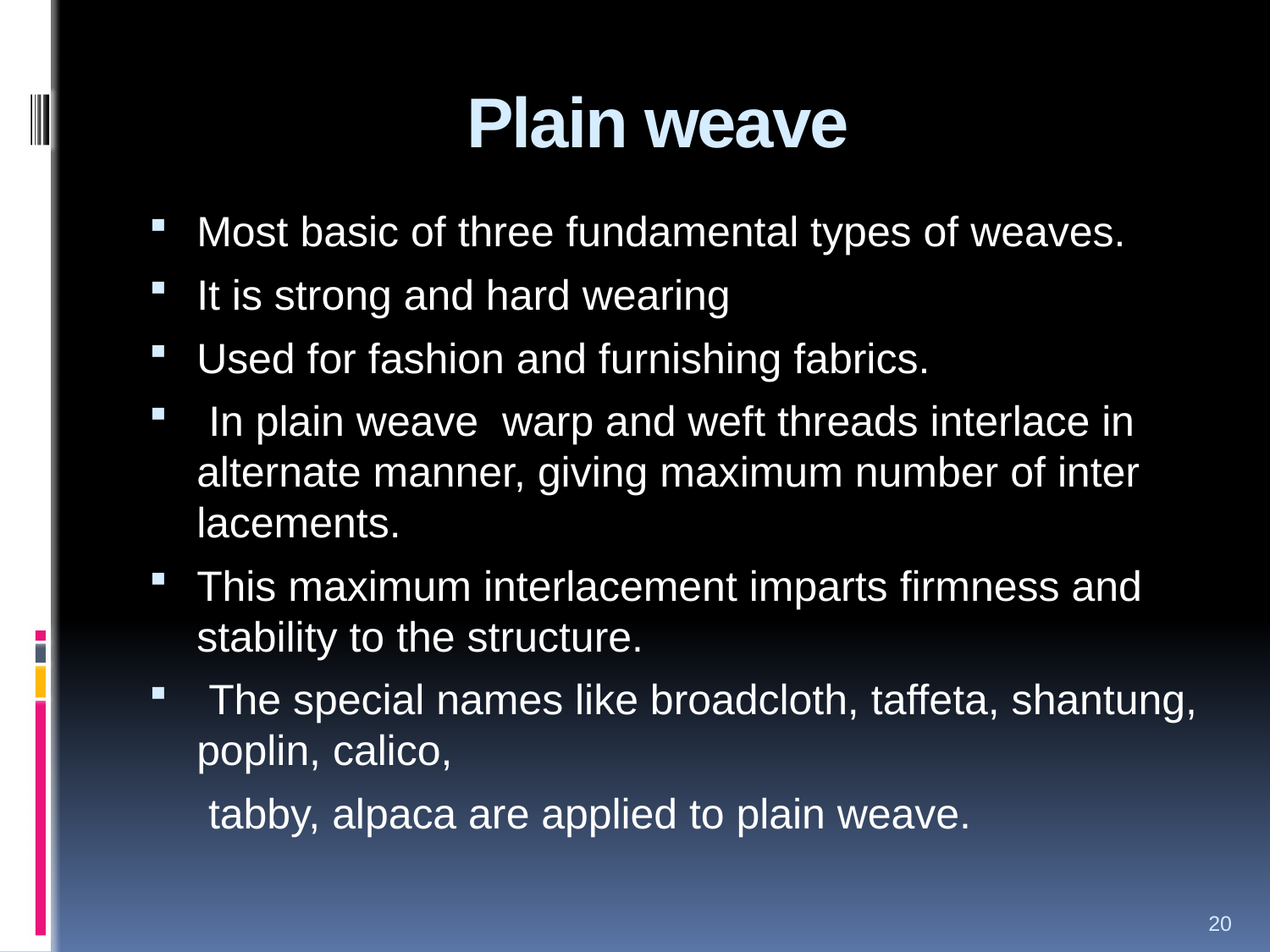

# Plain weave
Most basic of three fundamental types of weaves.
It is strong and hard wearing
Used for fashion and furnishing fabrics.
 In plain weave  warp and weft threads interlace in alternate manner, giving maximum number of inter­lacements.
This maximum interlacement imparts firmness and stability to the structure.
 The special names like broadcloth, taffeta, shantung, poplin, calico,
     tabby, alpaca are applied to plain weave.
20